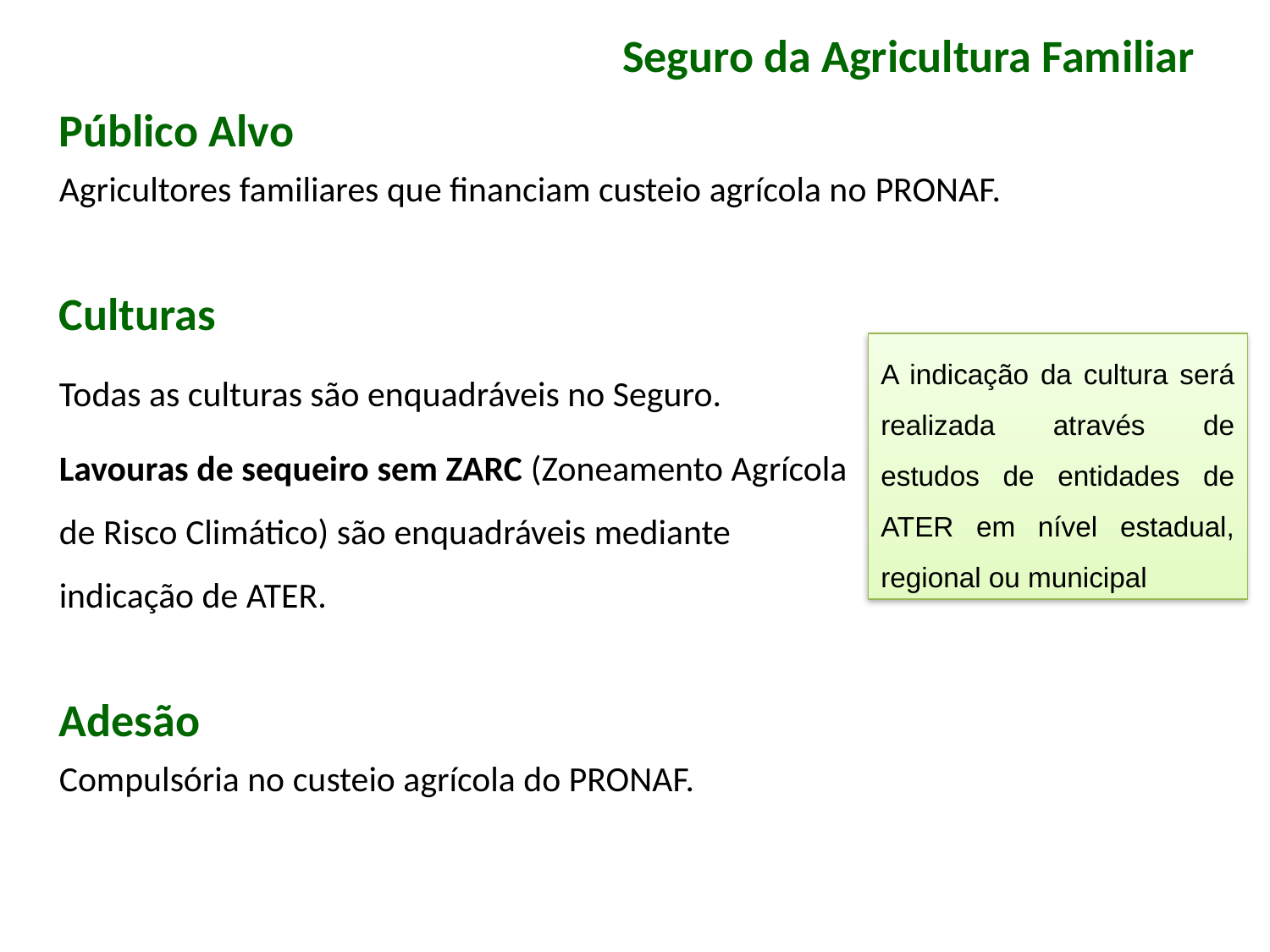

Seguro da Agricultura Familiar
Público Alvo
Agricultores familiares que financiam custeio agrícola no PRONAF.

Culturas
Todas as culturas são enquadráveis no Seguro.
Lavouras de sequeiro sem ZARC (Zoneamento Agrícola
de Risco Climático) são enquadráveis mediante
indicação de ATER.

Adesão
Compulsória no custeio agrícola do PRONAF.

A indicação da cultura será realizada através de estudos de entidades de ATER em nível estadual, regional ou municipal
Secretaria da
Agricultura Familiar